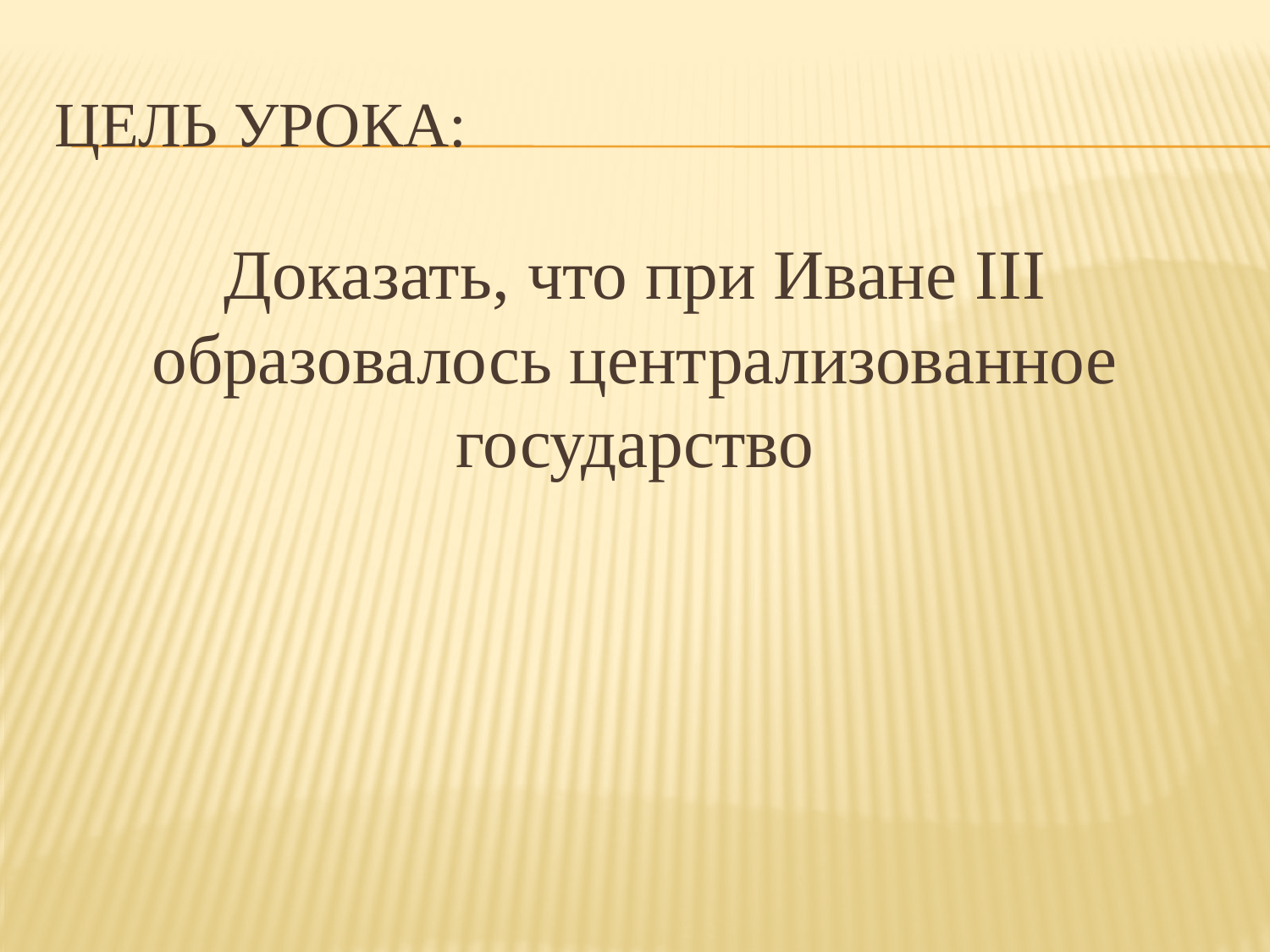

# Цель урока:
Доказать, что при Иване III образовалось централизованное государство